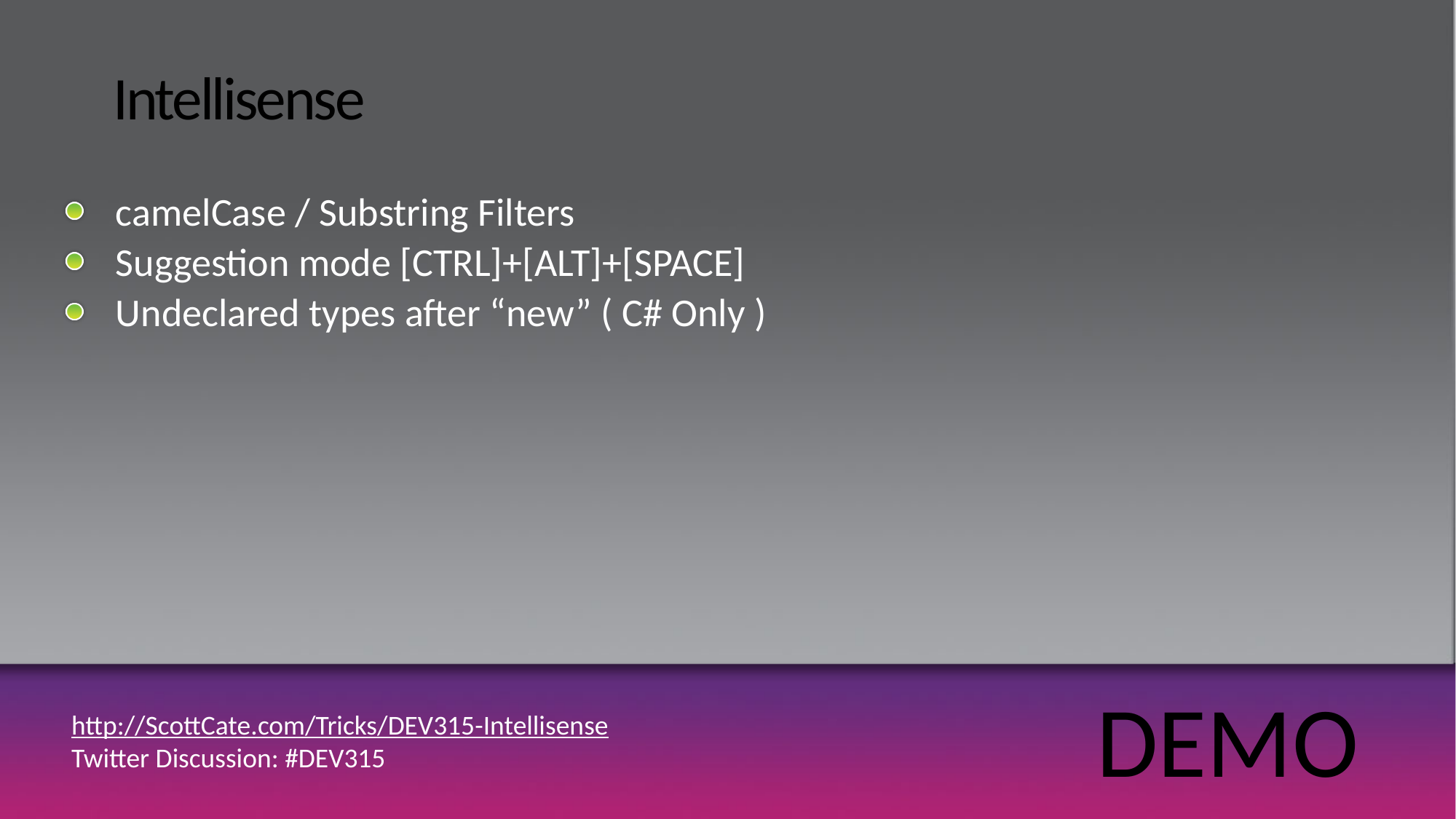

# Intellisense
camelCase / Substring Filters
Suggestion mode [CTRL]+[ALT]+[SPACE]
Undeclared types after “new” ( C# Only )
DEMO
http://ScottCate.com/Tricks/DEV315-Intellisense
Twitter Discussion: #DEV315